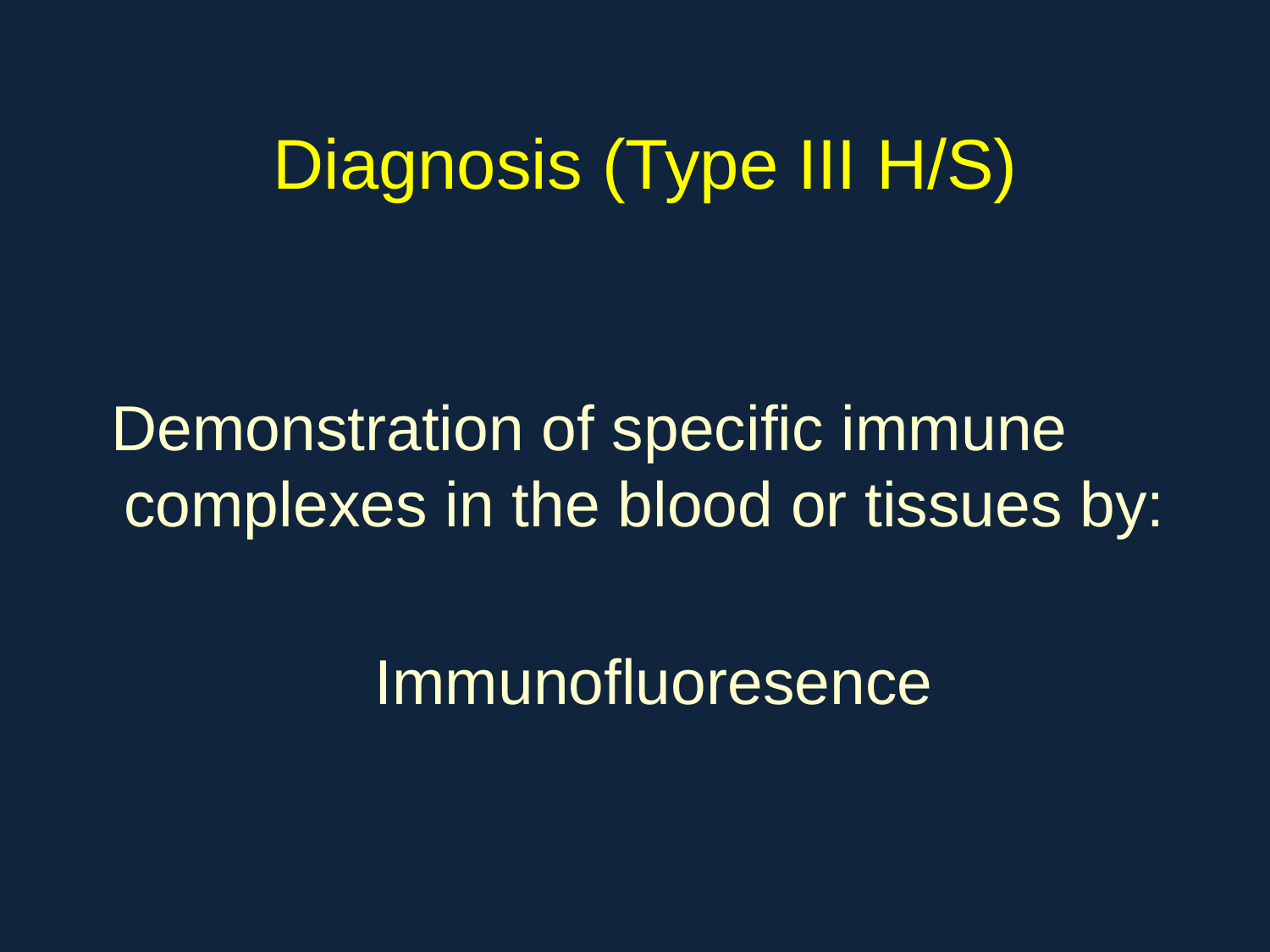

# Diagnosis (Type III H/S)
  Demonstration of specific immune complexes in the blood or tissues by:

                 Immunofluoresence